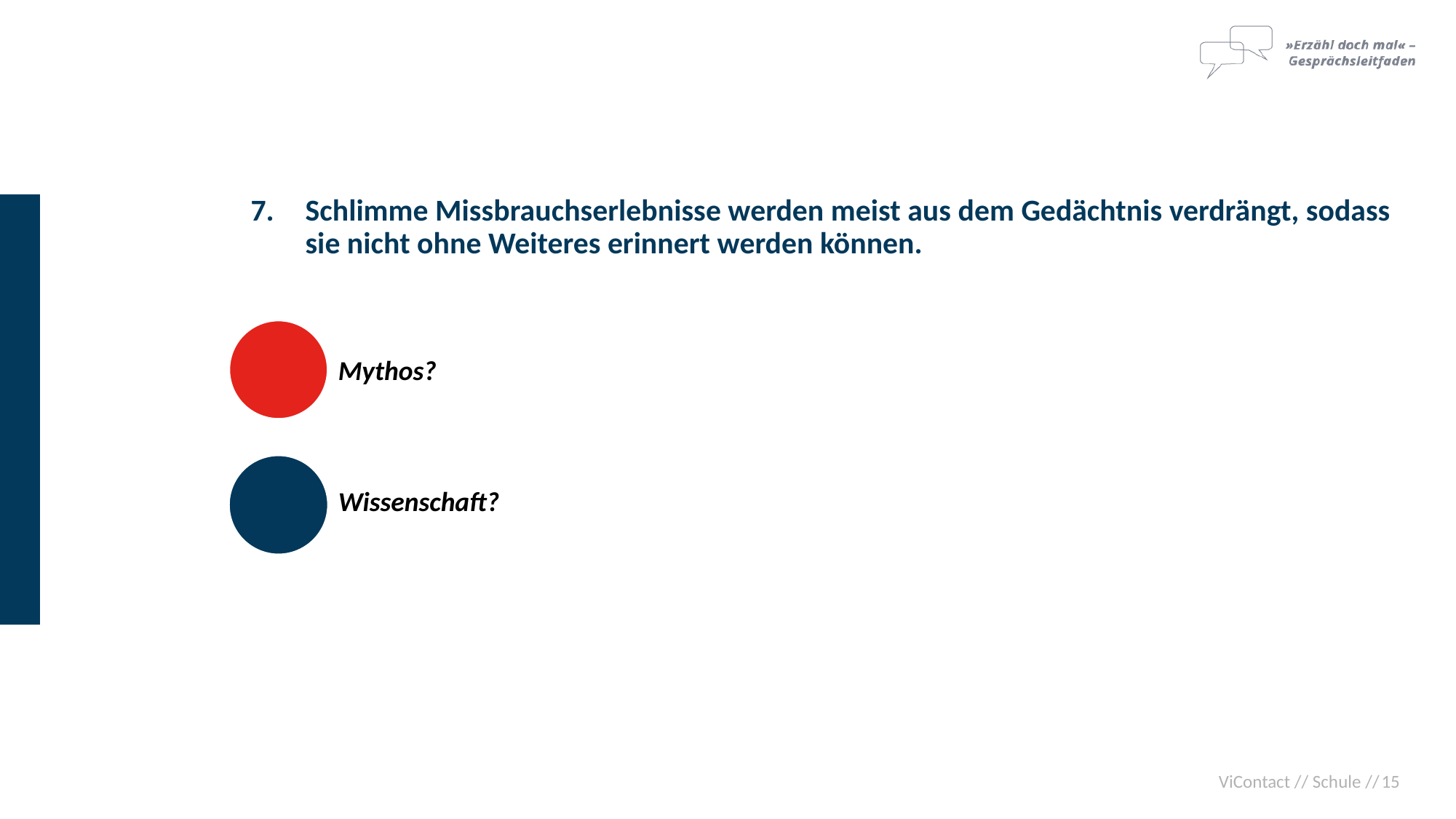

Schlimme Missbrauchserlebnisse werden meist aus dem Gedächtnis verdrängt, sodass sie nicht ohne Weiteres erinnert werden können.

	Mythos?

	Wissenschaft?

ViContact // Schule //
15